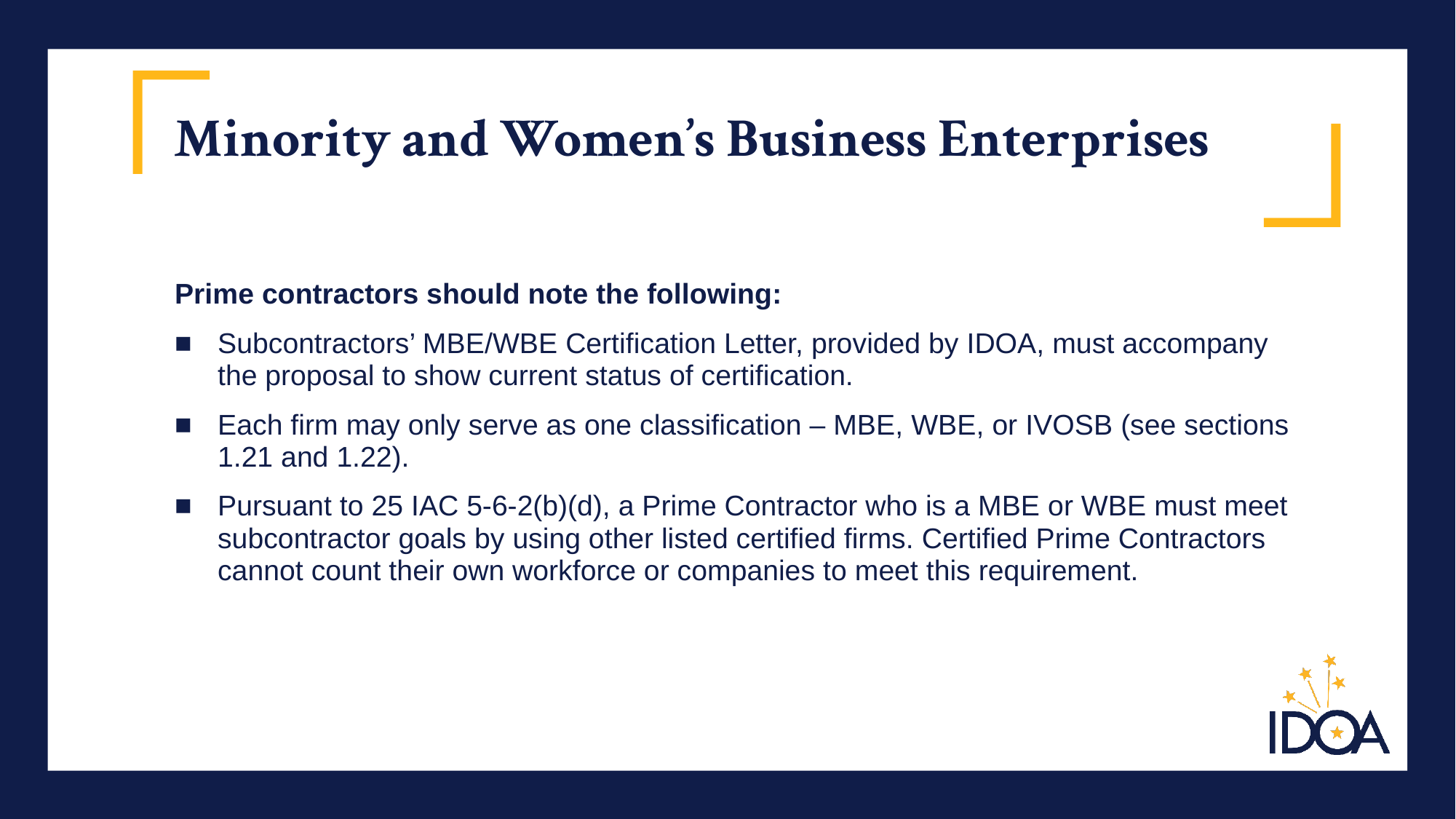

# Minority and Women’s Business Enterprises
Prime contractors should note the following:
Subcontractors’ MBE/WBE Certification Letter, provided by IDOA, must accompany the proposal to show current status of certification.
Each firm may only serve as one classification – MBE, WBE, or IVOSB (see sections 1.21 and 1.22).
Pursuant to 25 IAC 5-6-2(b)(d), a Prime Contractor who is a MBE or WBE must meet subcontractor goals by using other listed certified firms. Certified Prime Contractors cannot count their own workforce or companies to meet this requirement.